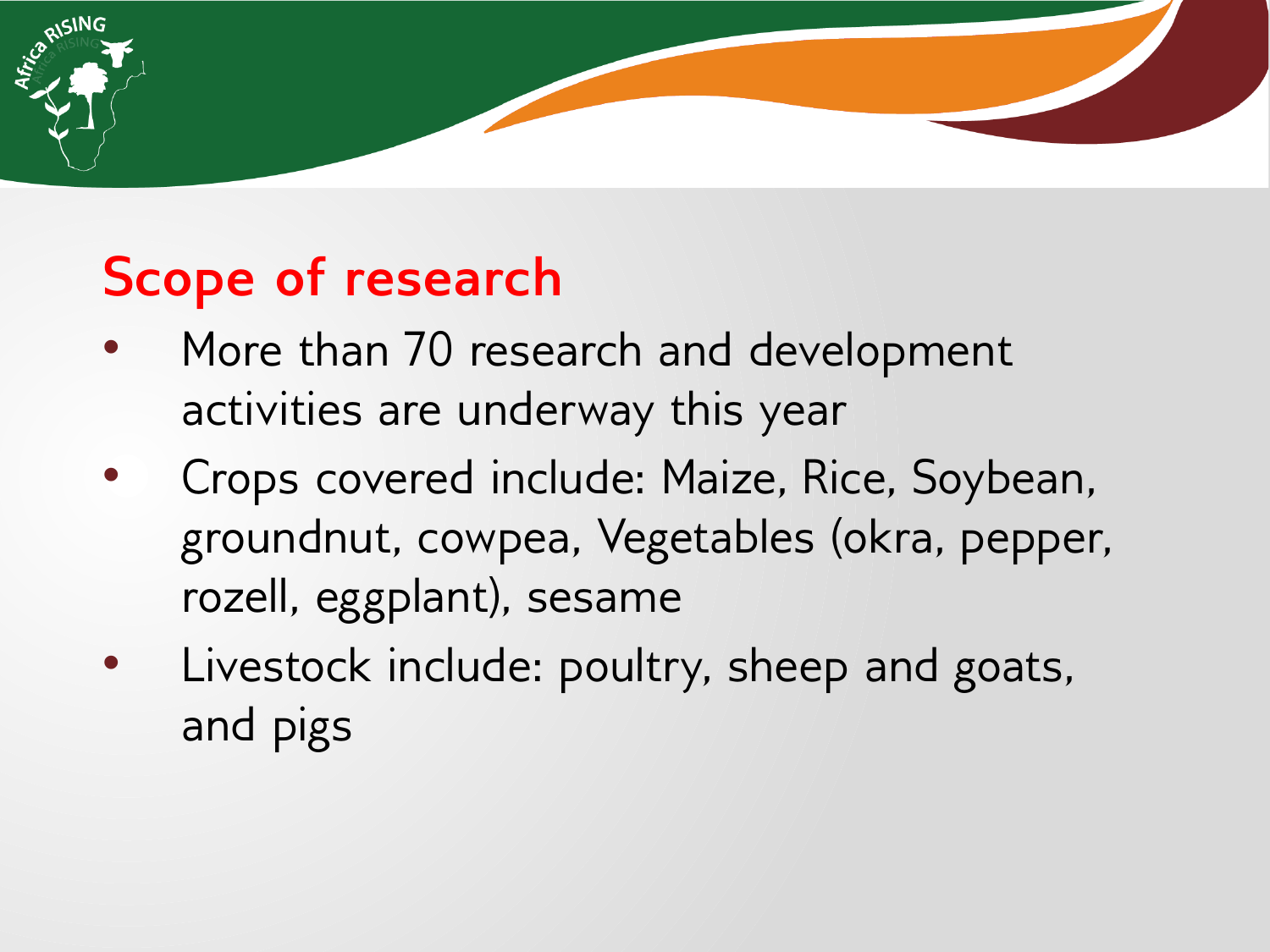

Scope of research
More than 70 research and development activities are underway this year
Crops covered include: Maize, Rice, Soybean, groundnut, cowpea, Vegetables (okra, pepper, rozell, eggplant), sesame
Livestock include: poultry, sheep and goats, and pigs